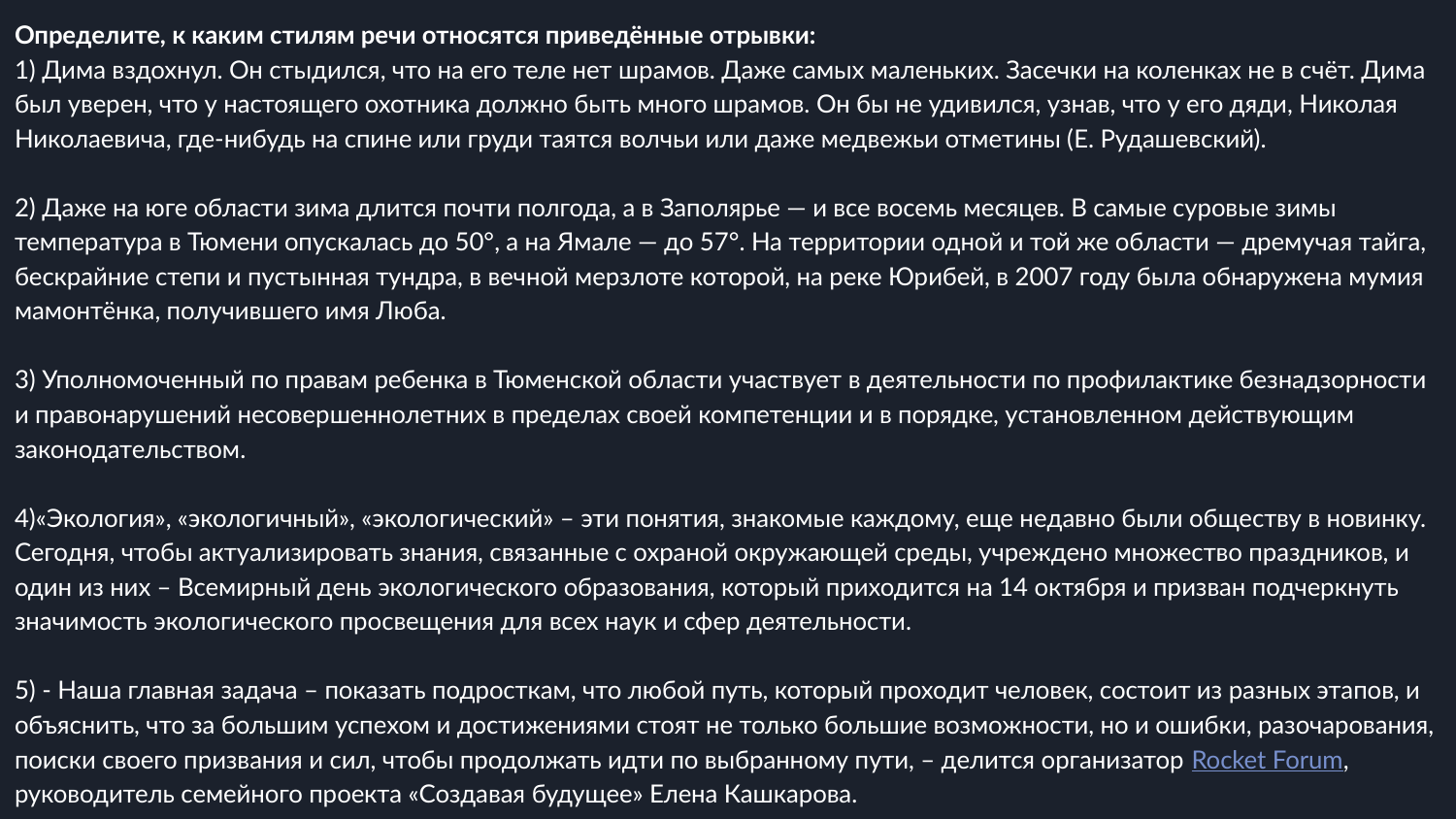

Определите, к каким стилям речи относятся приведённые отрывки:
1) Дима вздохнул. Он стыдился, что на его теле нет шрамов. Даже самых маленьких. Засечки на коленках не в счёт. Дима был уверен, что у настоящего охотника должно быть много шрамов. Он бы не удивился, узнав, что у его дяди, Николая Николаевича, где-нибудь на спине или груди таятся волчьи или даже медвежьи отметины (Е. Рудашевский).

2) Даже на юге области зима длится почти полгода, а в Заполярье — и все восемь месяцев. В самые суровые зимы температура в Тюмени опускалась до 50°, а на Ямале — до 57°. На территории одной и той же области — дремучая тайга, бескрайние степи и пустынная тундра, в вечной мерзлоте которой, на реке Юрибей, в 2007 году была обнаружена мумия мамонтёнка, получившего имя Люба.

3) Уполномоченный по правам ребенка в Тюменской области участвует в деятельности по профилактике безнадзорности и правонарушений несовершеннолетних в пределах своей компетенции и в порядке, установленном действующим законодательством.

4)«Экология», «экологичный», «экологический» – эти понятия, знакомые каждому, еще недавно были обществу в новинку. Сегодня, чтобы актуализировать знания, связанные с охраной окружающей среды, учреждено множество праздников, и один из них – Всемирный день экологического образования, который приходится на 14 октября и призван подчеркнуть значимость экологического просвещения для всех наук и сфер деятельности.

5) - Наша главная задача – показать подросткам, что любой путь, который проходит человек, состоит из разных этапов, и объяснить, что за большим успехом и достижениями стоят не только большие возможности, но и ошибки, разочарования, поиски своего призвания и сил, чтобы продолжать идти по выбранному пути, – делится организатор Rocket Forum, руководитель семейного проекта «Создавая будущее» Елена Кашкарова.